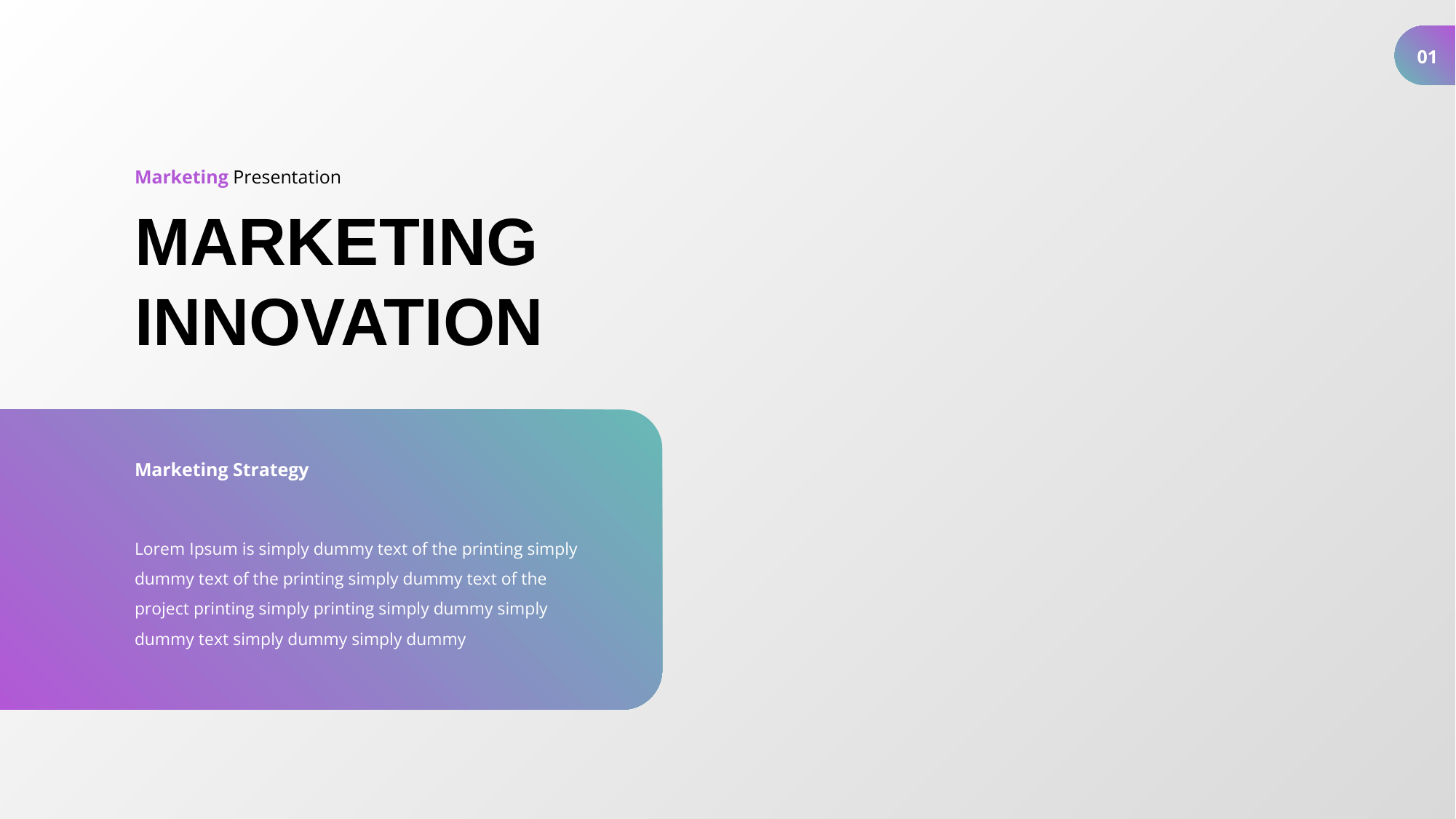

01
Marketing Presentation
MARKETING INNOVATION

Marketing Strategy
Lorem Ipsum is simply dummy text of the printing simply dummy text of the printing simply dummy text of the project printing simply printing simply dummy simply dummy text simply dummy simply dummy